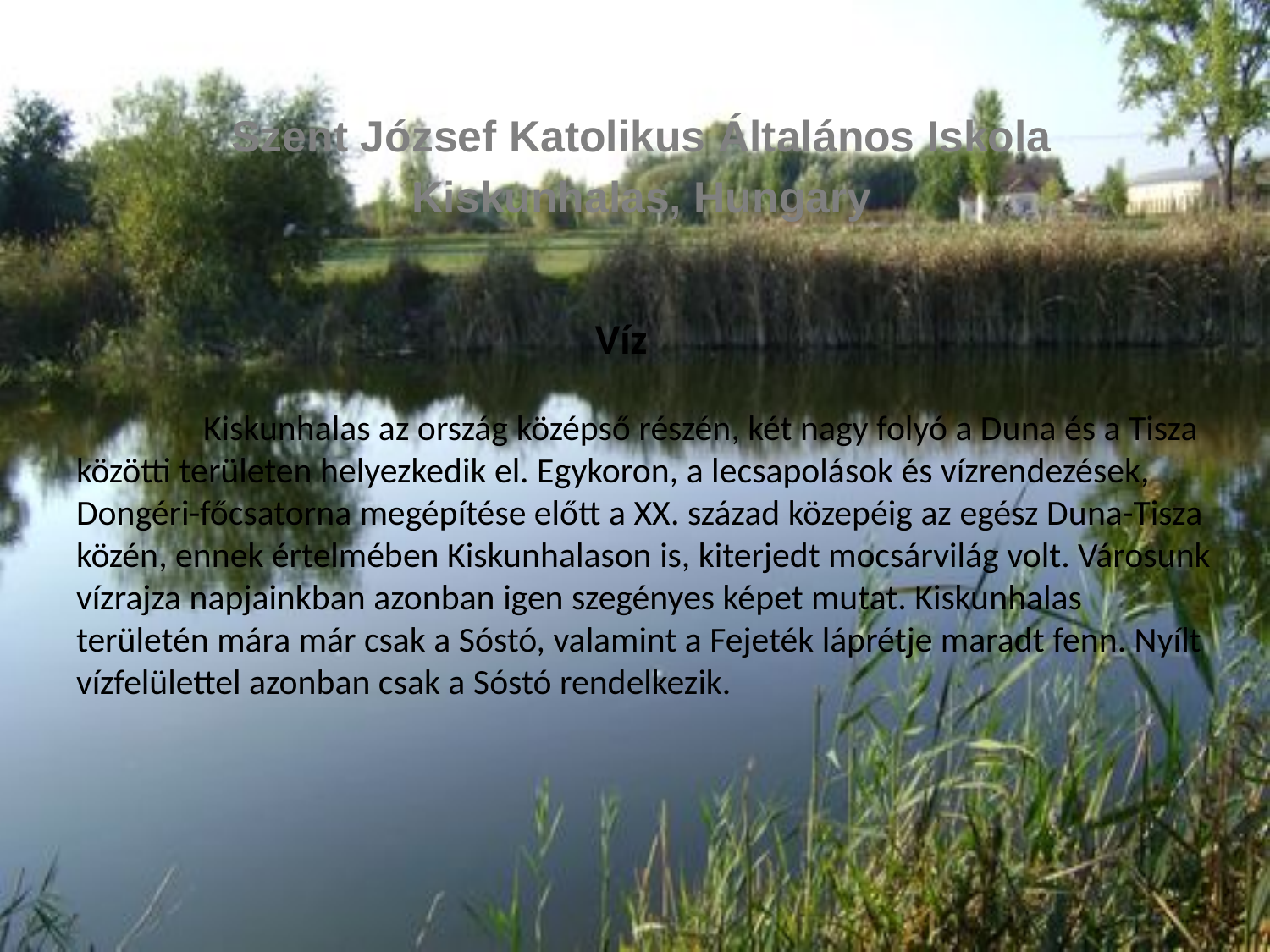

Szent József Katolikus Általános Iskola
Kiskunhalas, Hungary
# Víz Kiskunhalas az ország középső részén, két nagy folyó a Duna és a Tisza közötti területen helyezkedik el. Egykoron, a lecsapolások és vízrendezések, Dongéri-főcsatorna megépítése előtt a XX. század közepéig az egész Duna-Tisza közén, ennek értelmében Kiskunhalason is, kiterjedt mocsárvilág volt. Városunk vízrajza napjainkban azonban igen szegényes képet mutat. Kiskunhalas területén mára már csak a Sóstó, valamint a Fejeték láprétje maradt fenn. Nyílt vízfelülettel azonban csak a Sóstó rendelkezik.